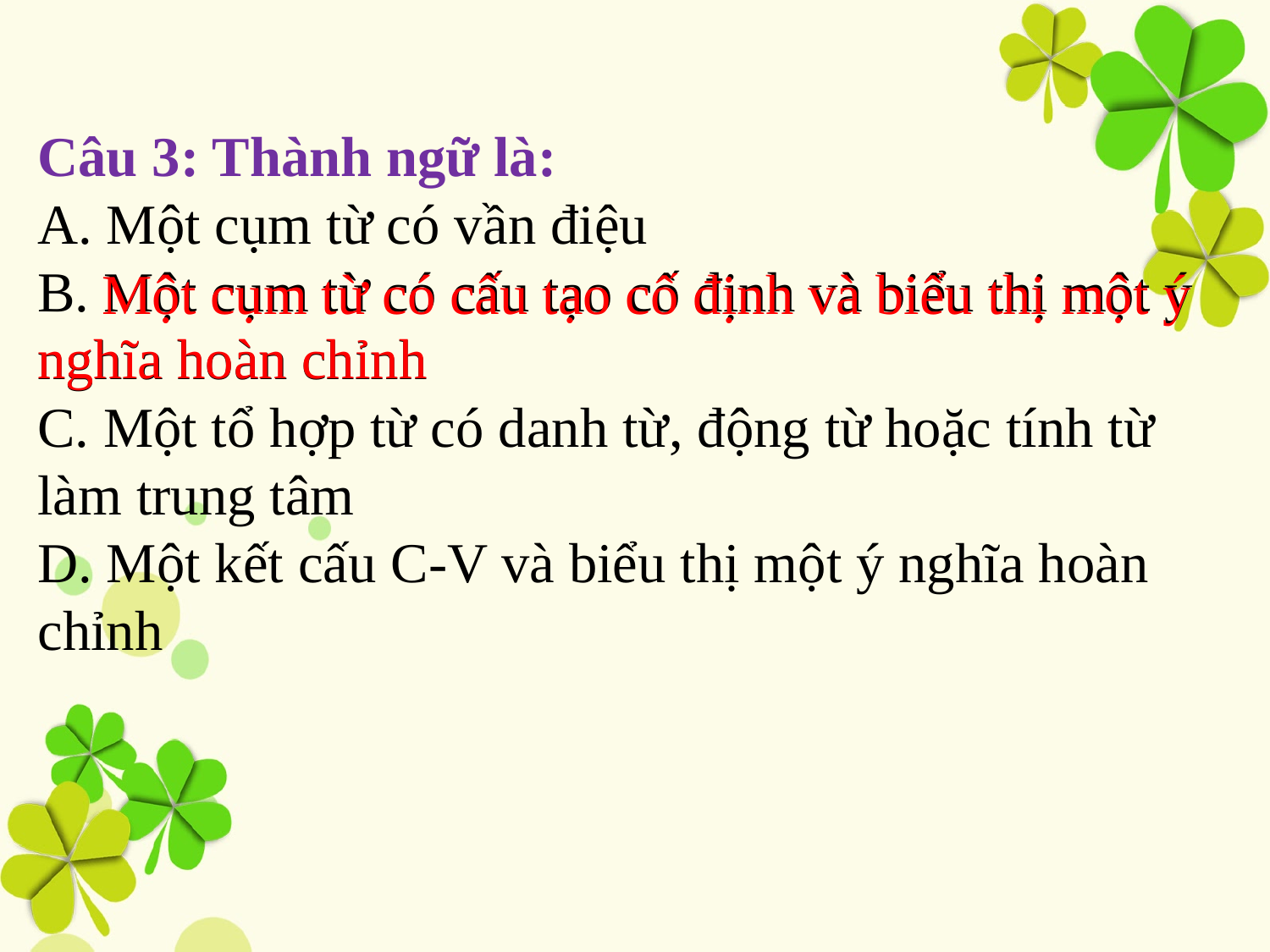

# Câu 3: Thành ngữ là: A. Một cụm từ có vần điệu B. Một cụm từ có cấu tạo cố định và biểu thị một ý nghĩa hoàn chỉnh C. Một tổ hợp từ có danh từ, động từ hoặc tính từ làm trung tâm D. Một kết cấu C-V và biểu thị một ý nghĩa hoàn chỉnh
Một cụm từ có cấu tạo cố định và biểu thị một ý
nghĩa hoàn chỉnh